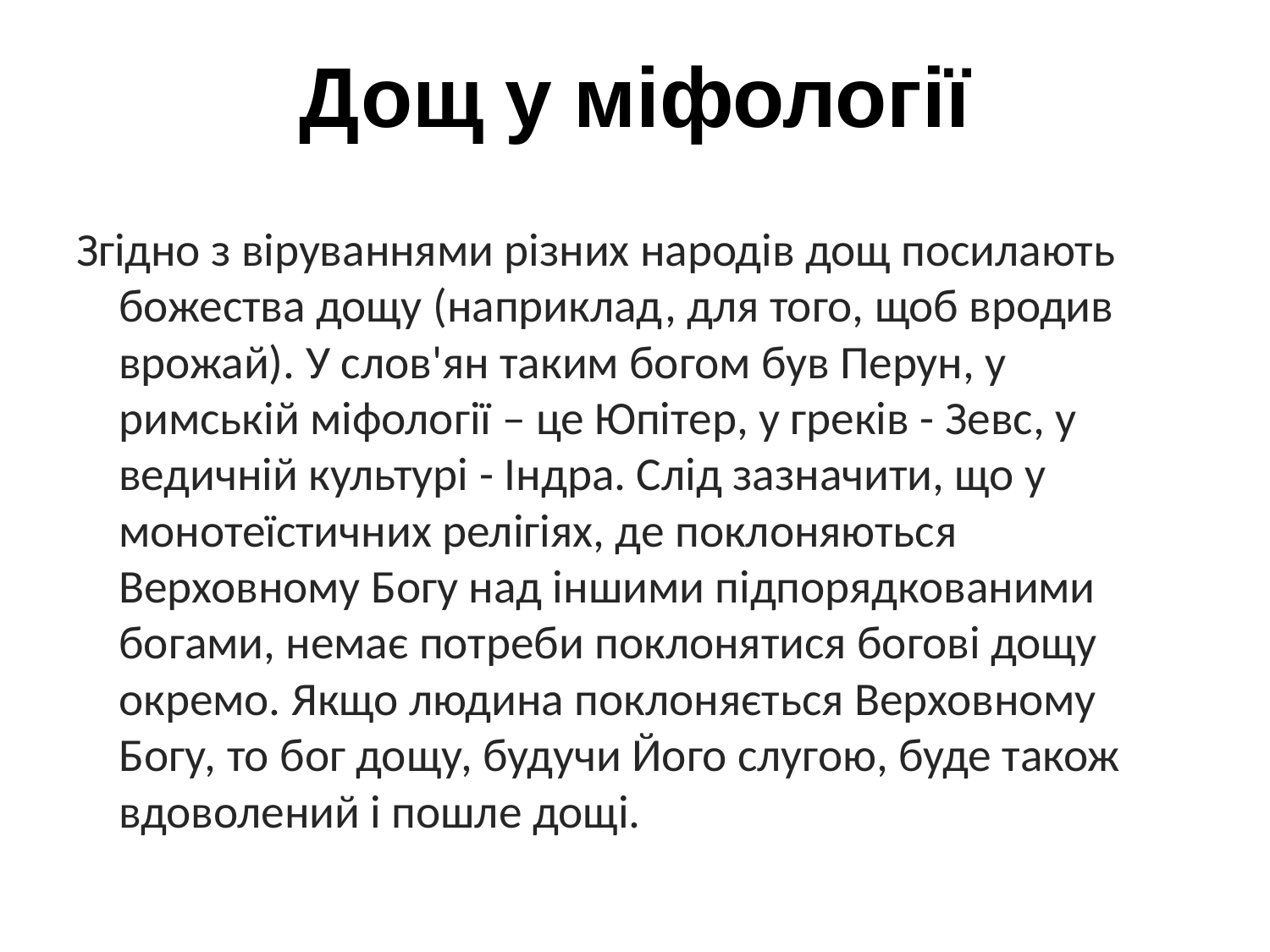

Дощ у міфології

Згідно з віруваннями різних народів дощ посилають божества дощу (наприклад, для того, щоб вродив врожай). У слов'ян таким богом був Перун, у римській міфології – це Юпітер, у греків - Зевс, у ведичній культурі - Індра. Слід зазначити, що у монотеїстичних релігіях, де поклоняються Верховному Богу над іншими підпорядкованими богами, немає потреби поклонятися богові дощу окремо. Якщо людина поклоняється Верховному Богу, то бог дощу, будучи Його слугою, буде також вдоволений і пошле дощі.